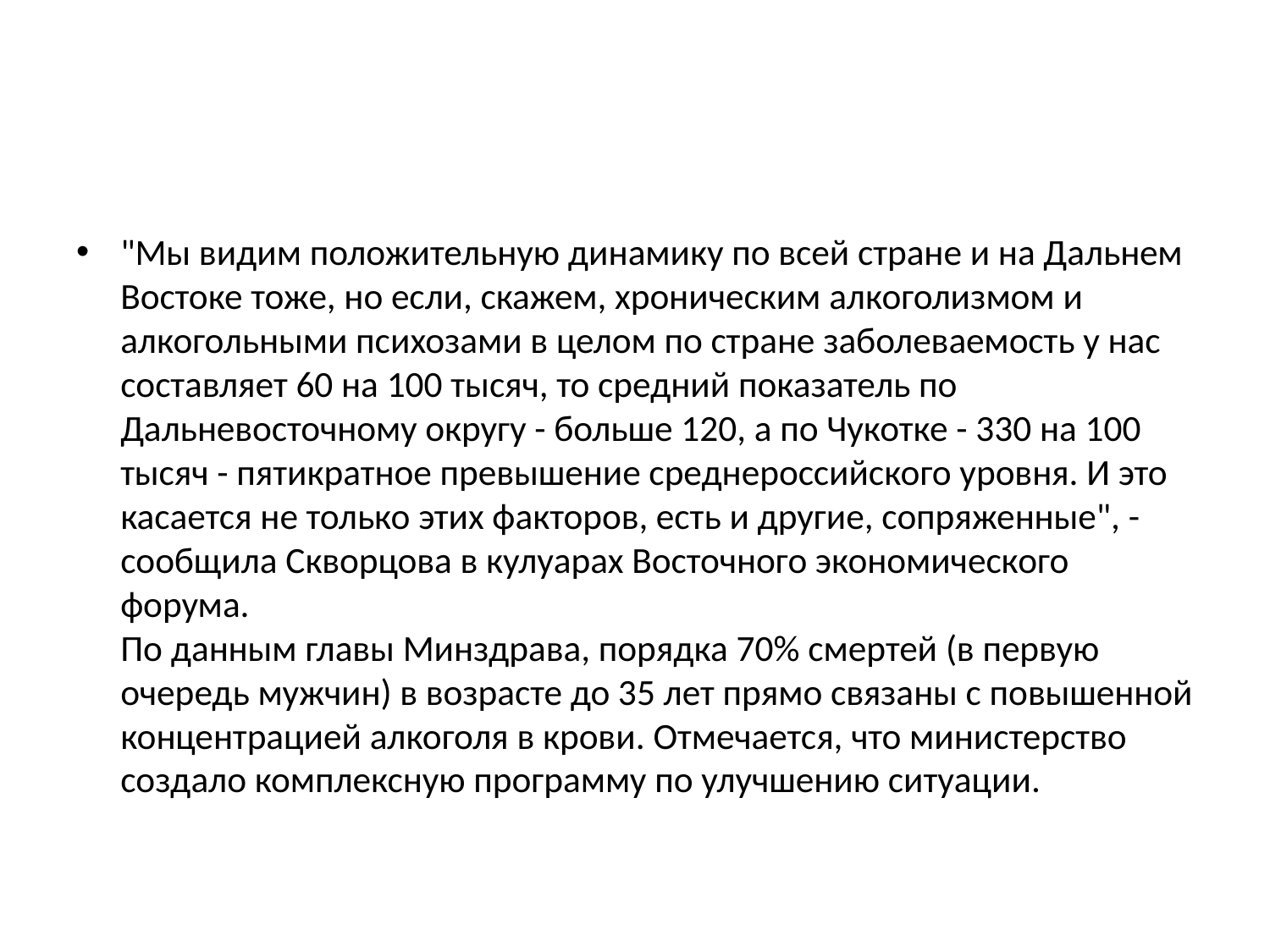

#
"Мы видим положительную динамику по всей стране и на Дальнем Востоке тоже, но если, скажем, хроническим алкоголизмом и алкогольными психозами в целом по стране заболеваемость у нас составляет 60 на 100 тысяч, то средний показатель по Дальневосточному округу - больше 120, а по Чукотке - 330 на 100 тысяч - пятикратное превышение среднероссийского уровня. И это касается не только этих факторов, есть и другие, сопряженные", - сообщила Скворцова в кулуарах Восточного экономического форума.
По данным главы Минздрава, порядка 70% смертей (в первую очередь мужчин) в возрасте до 35 лет прямо связаны с повышенной концентрацией алкоголя в крови. Отмечается, что министерство создало комплексную программу по улучшению ситуации.